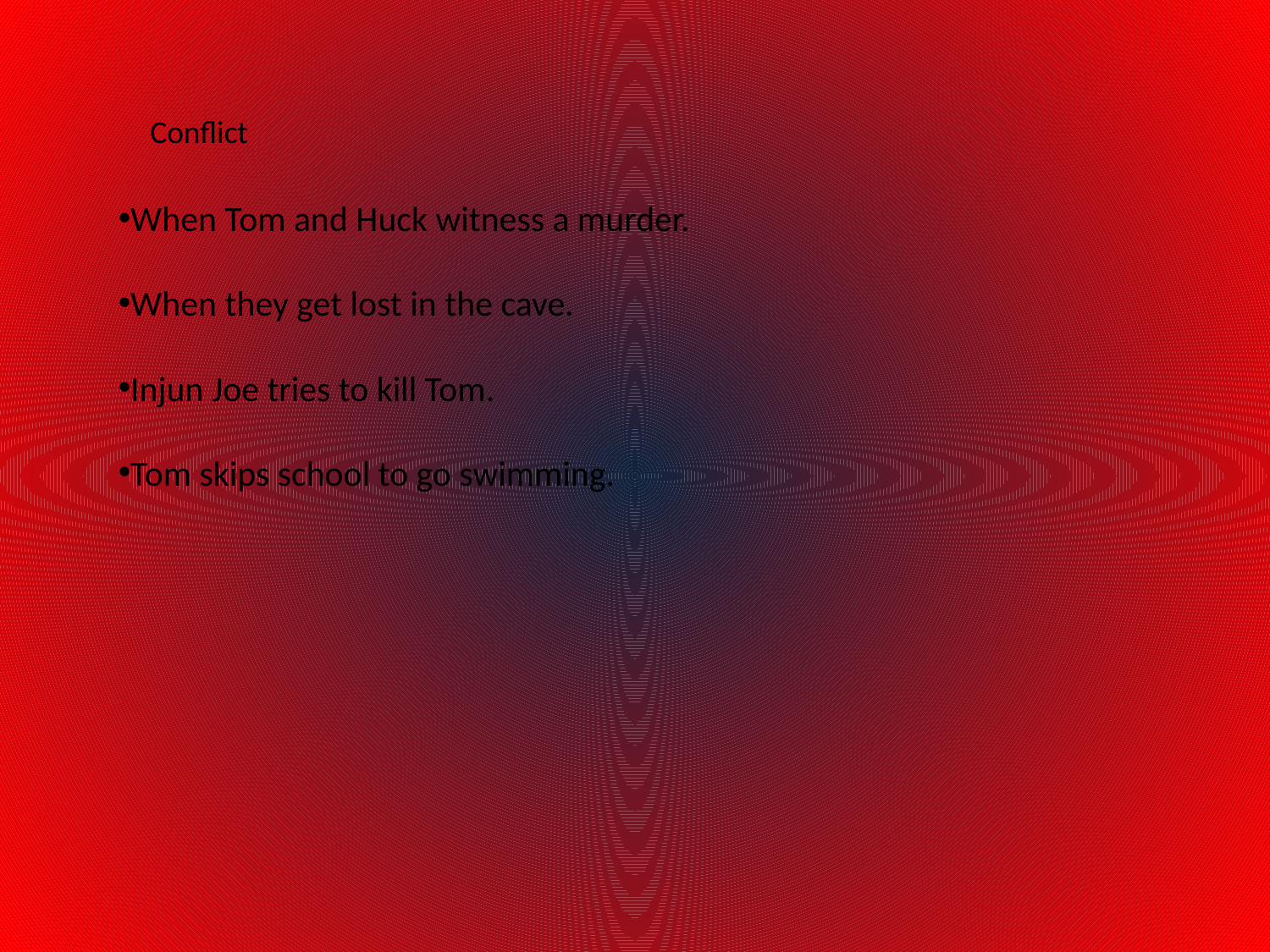

Conflict
When Tom and Huck witness a murder.

When they get lost in the cave.

Injun Joe tries to kill Tom.

Tom skips school to go swimming.